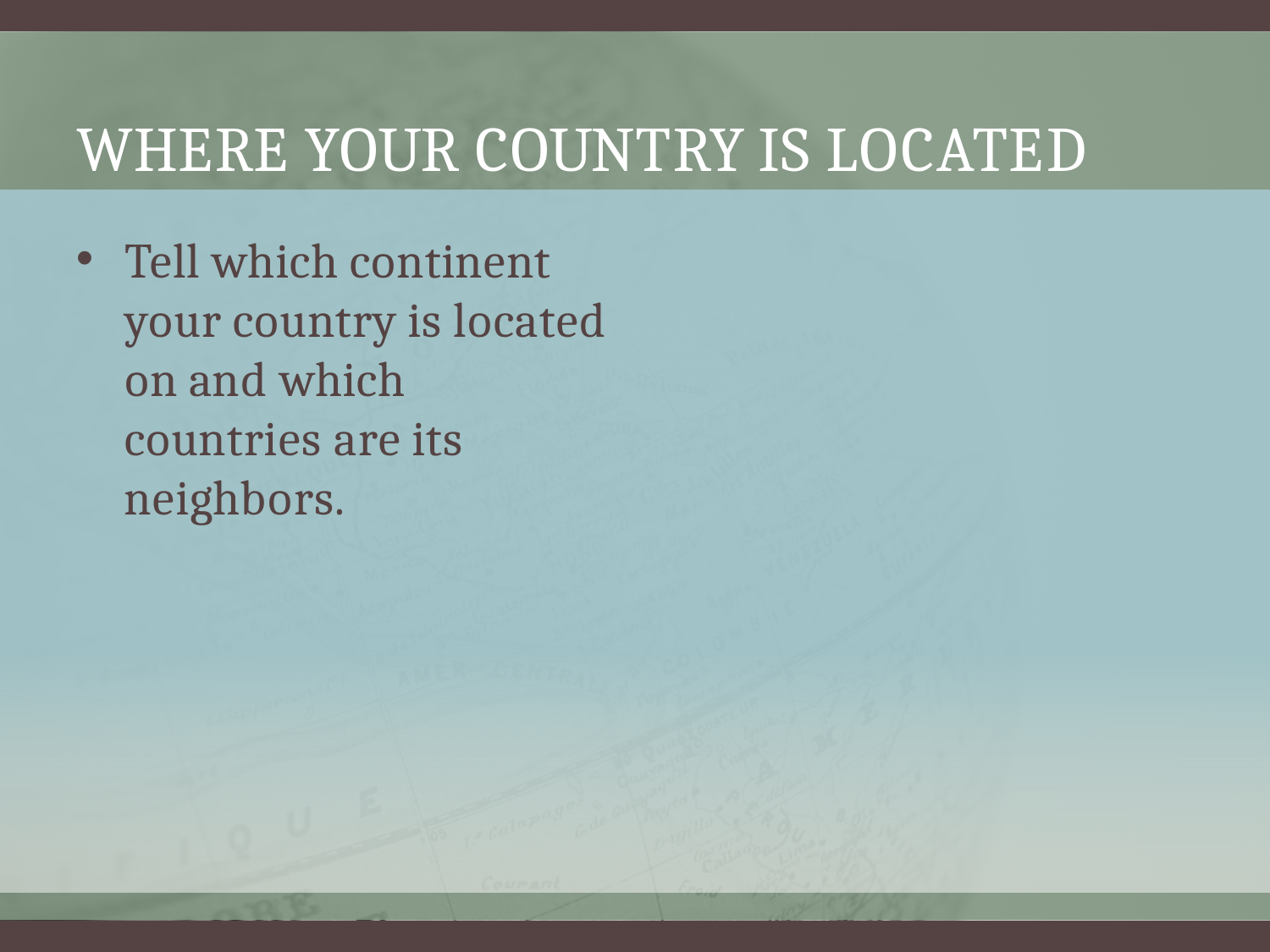

# Where Your Country is Located
Tell which continent your country is located on and which countries are its neighbors.